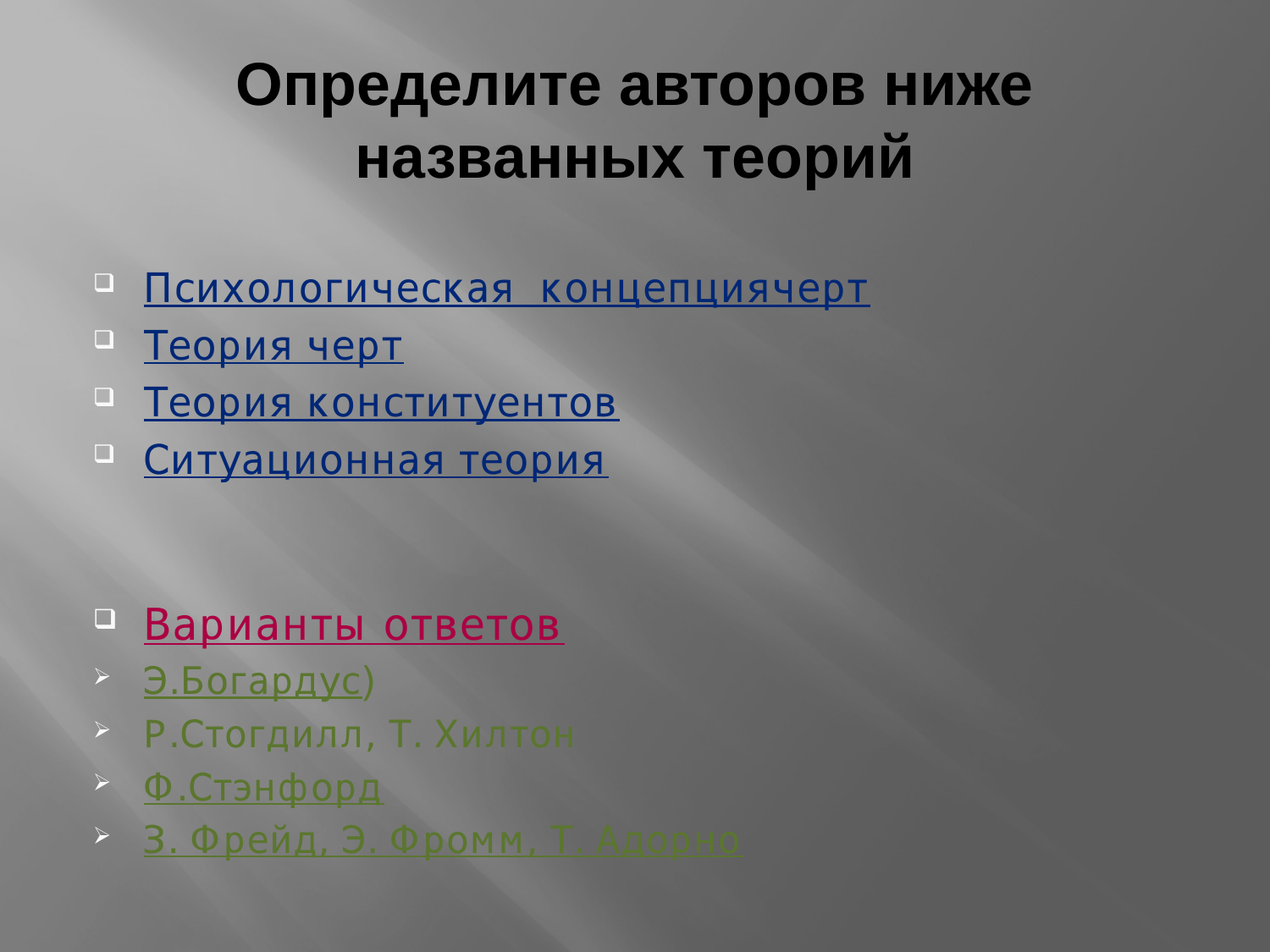

# Определите авторов ниже названных теорий

Психологическая  концепциячерт
Теория черт
Теория конституентов
Ситуационная теория

Варианты ответов
Э.Богардус)
Р.Стогдилл, Т. Хилтон
Ф.Стэнфорд
З. Фрейд, Э. Фромм, Т. Адорно